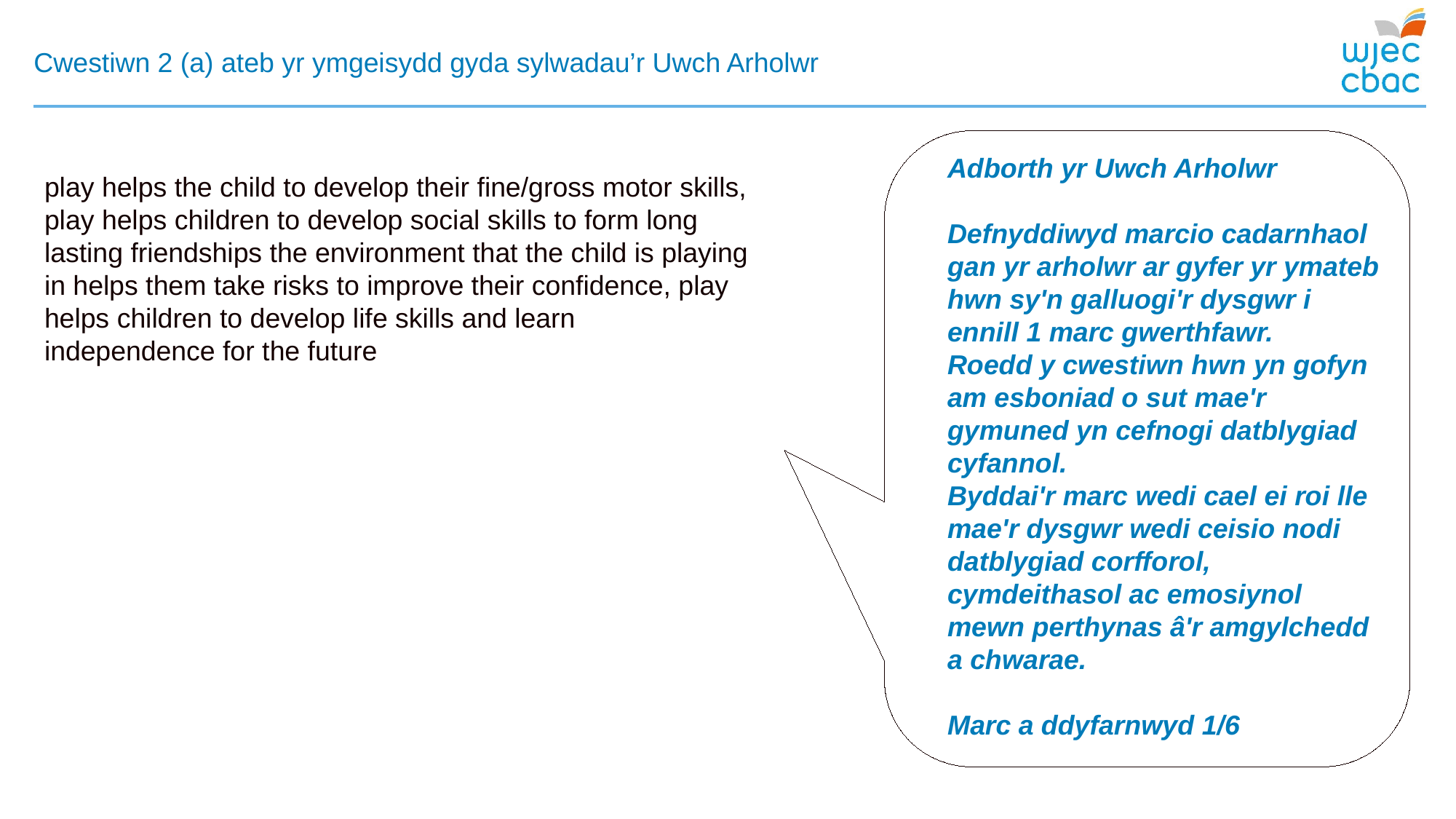

# Cwestiwn 2 (a) ateb yr ymgeisydd gyda sylwadau’r Uwch Arholwr

Adborth yr Uwch Arholwr
Defnyddiwyd marcio cadarnhaol gan yr arholwr ar gyfer yr ymateb hwn sy'n galluogi'r dysgwr i ennill 1 marc gwerthfawr.
Roedd y cwestiwn hwn yn gofyn am esboniad o sut mae'r gymuned yn cefnogi datblygiad cyfannol.
Byddai'r marc wedi cael ei roi lle mae'r dysgwr wedi ceisio nodi datblygiad corfforol, cymdeithasol ac emosiynol mewn perthynas â'r amgylchedd a chwarae.

Marc a ddyfarnwyd 1/6
play helps the child to develop their fine/gross motor skills, play helps children to develop social skills to form long lasting friendships the environment that the child is playing in helps them take risks to improve their confidence, play helps children to develop life skills and learn independence for the future